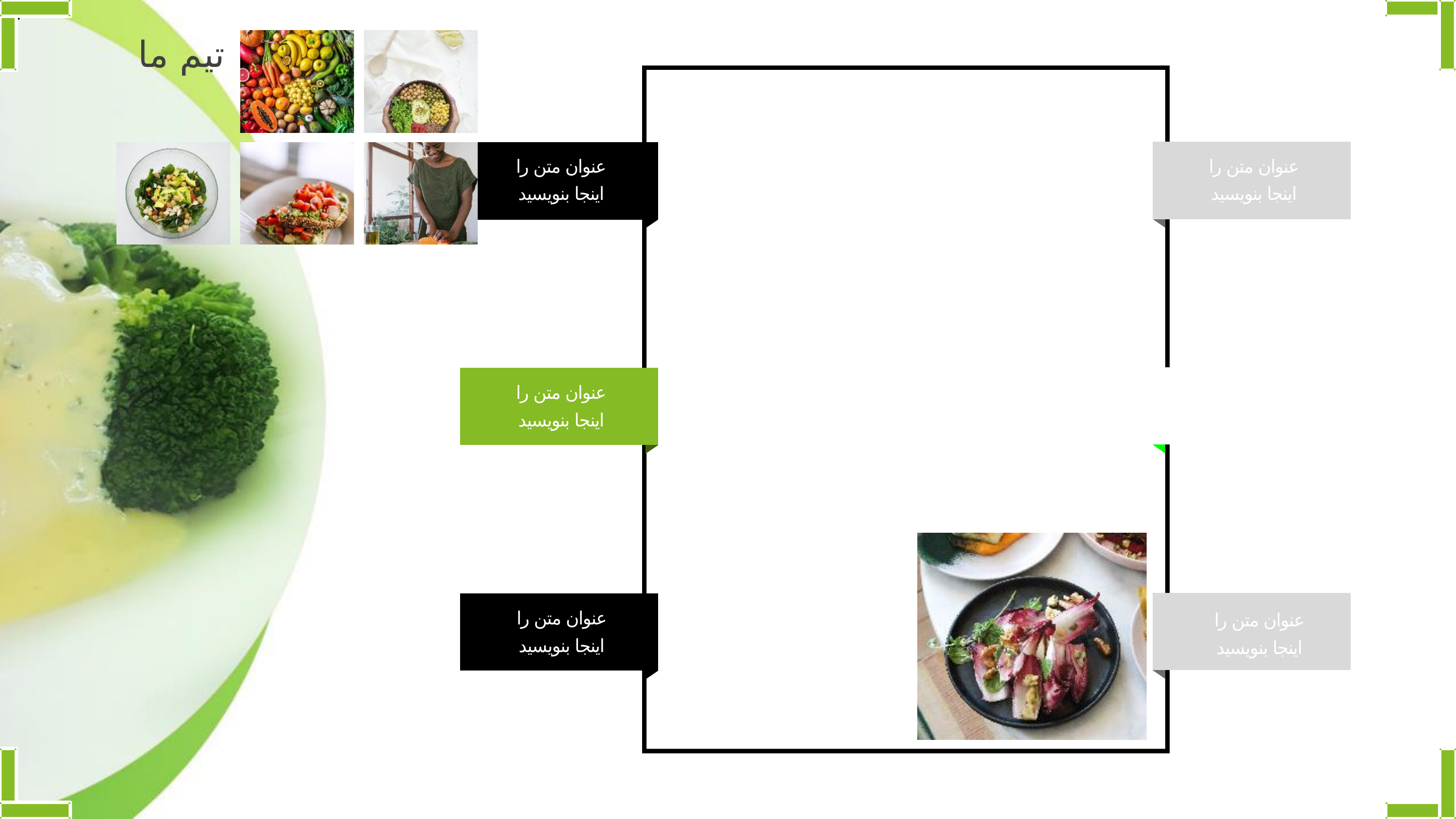

تیم ما

عنوان متن را
عنوان متن را
اینجا بنویسید
اینجا بنویسید

عنوان متن را
Name Here
اینجا بنویسید
Designer

عنوان متن را
عنوان متن را
اینجا بنویسید
اینجا بنویسید